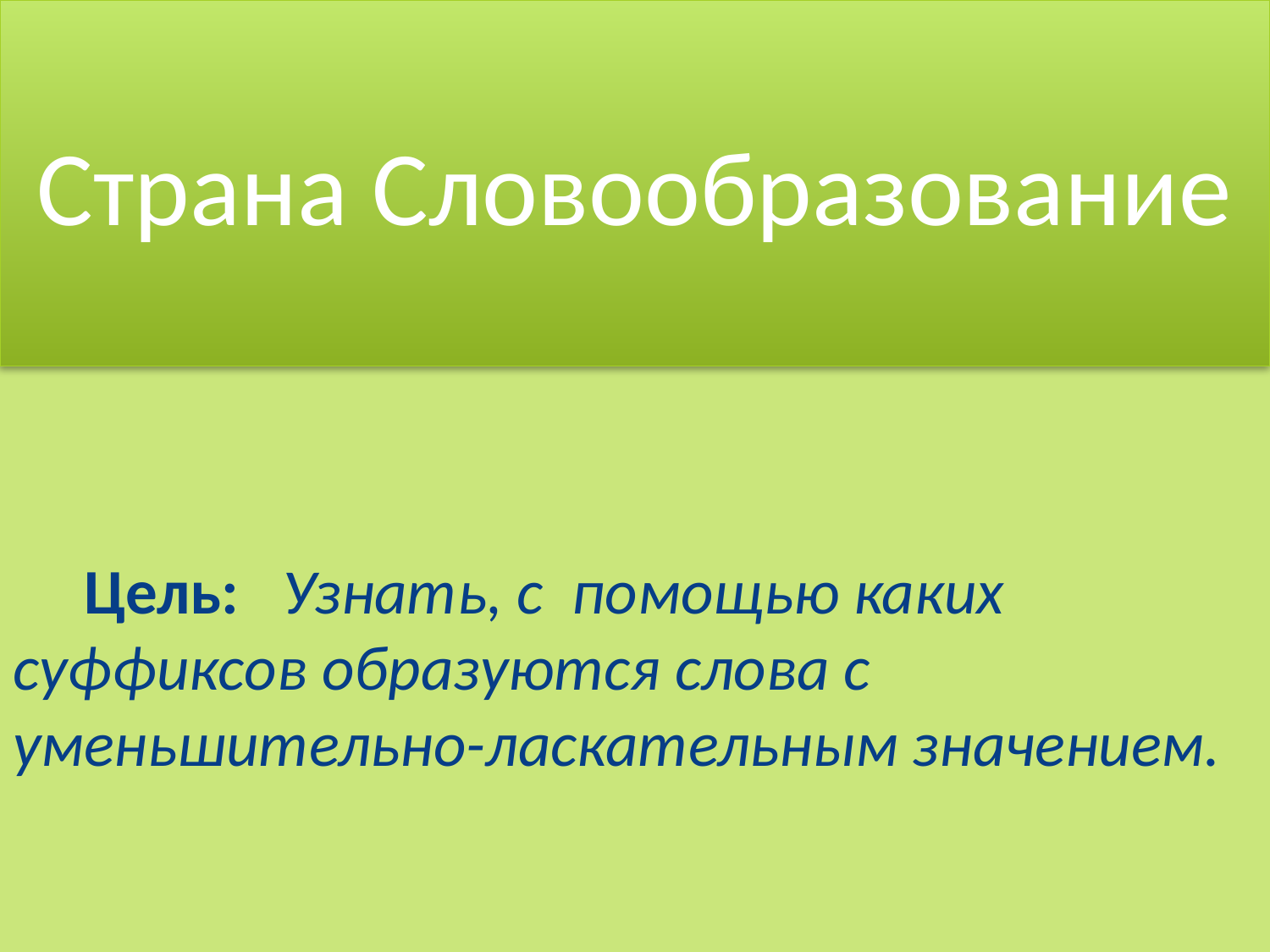

# Страна Словообразование

     Цель:   Узнать, с  помощью каких                  суффиксов образуются слова с уменьшительно-ласкательным значением.

.